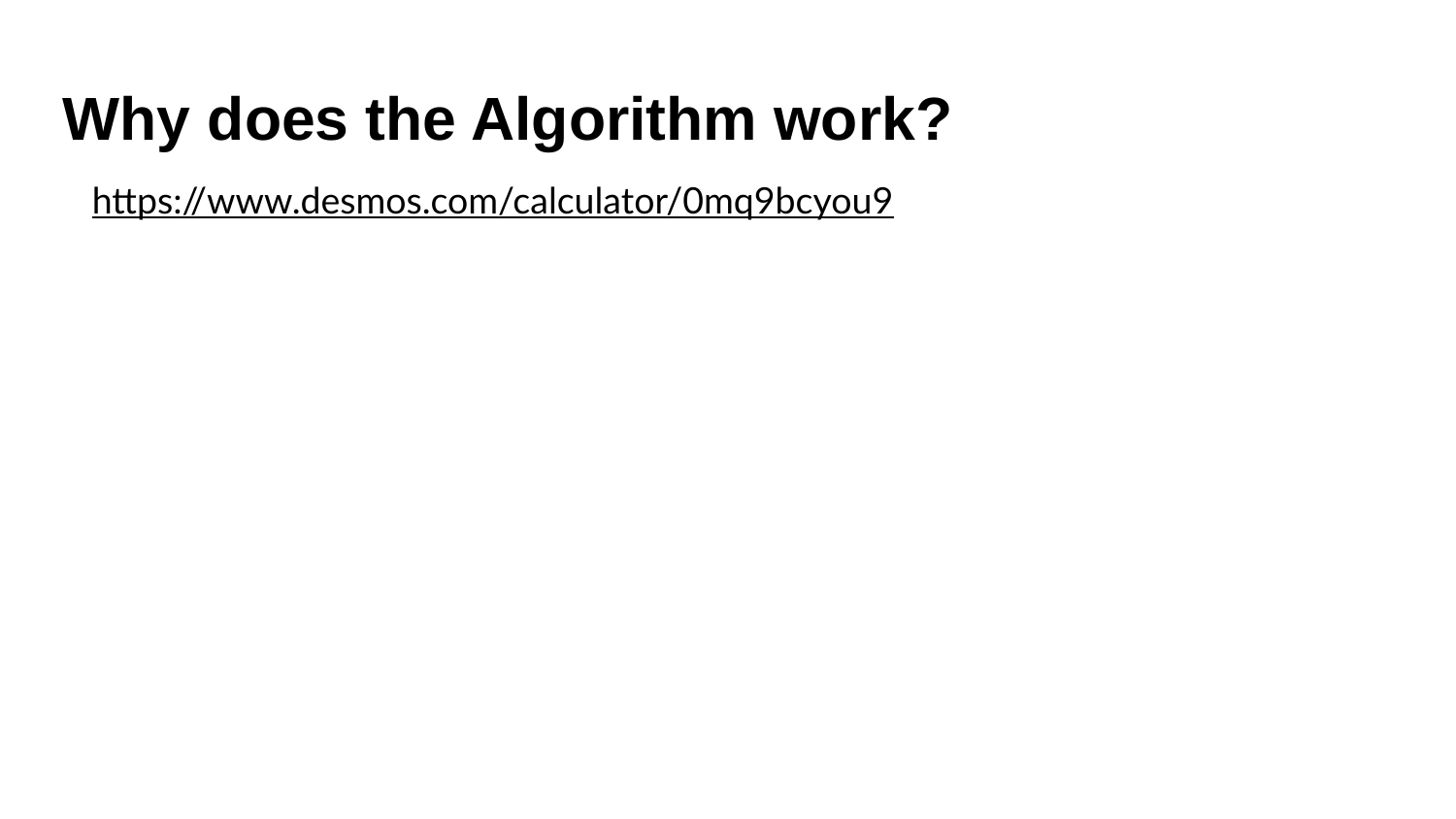

# Why does the Algorithm work?
https://www.desmos.com/calculator/0mq9bcyou9